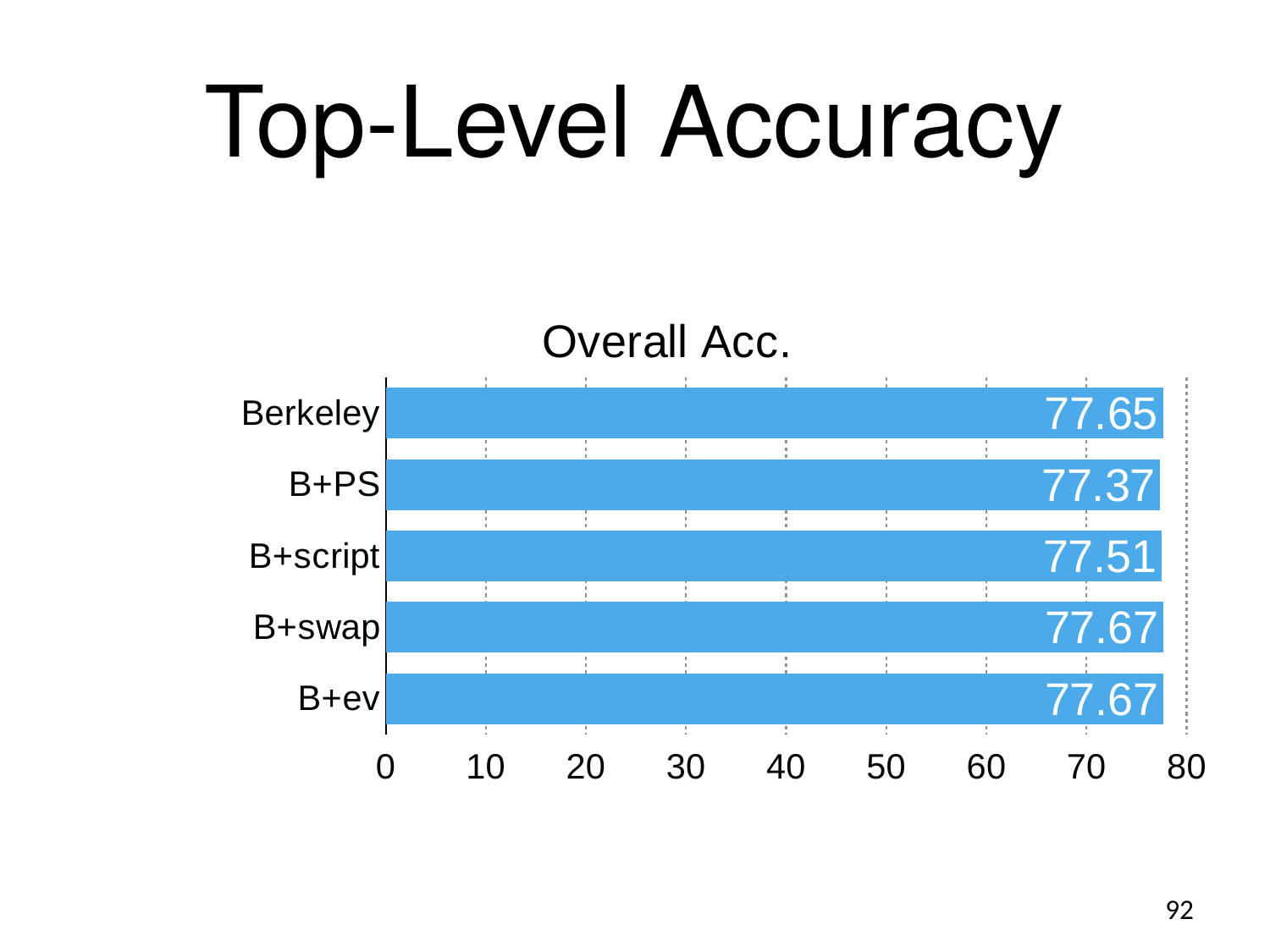

# Top-Level Accuracy

### Chart: Overall Acc.

| Category |  |
|---|---|
| Berkeley | 77.65 |
| B+PS | 77.37 |
| B+script | 77.51 |
| B+swap | 77.66999999999997 |
| B+ev | 77.66999999999997 |
92